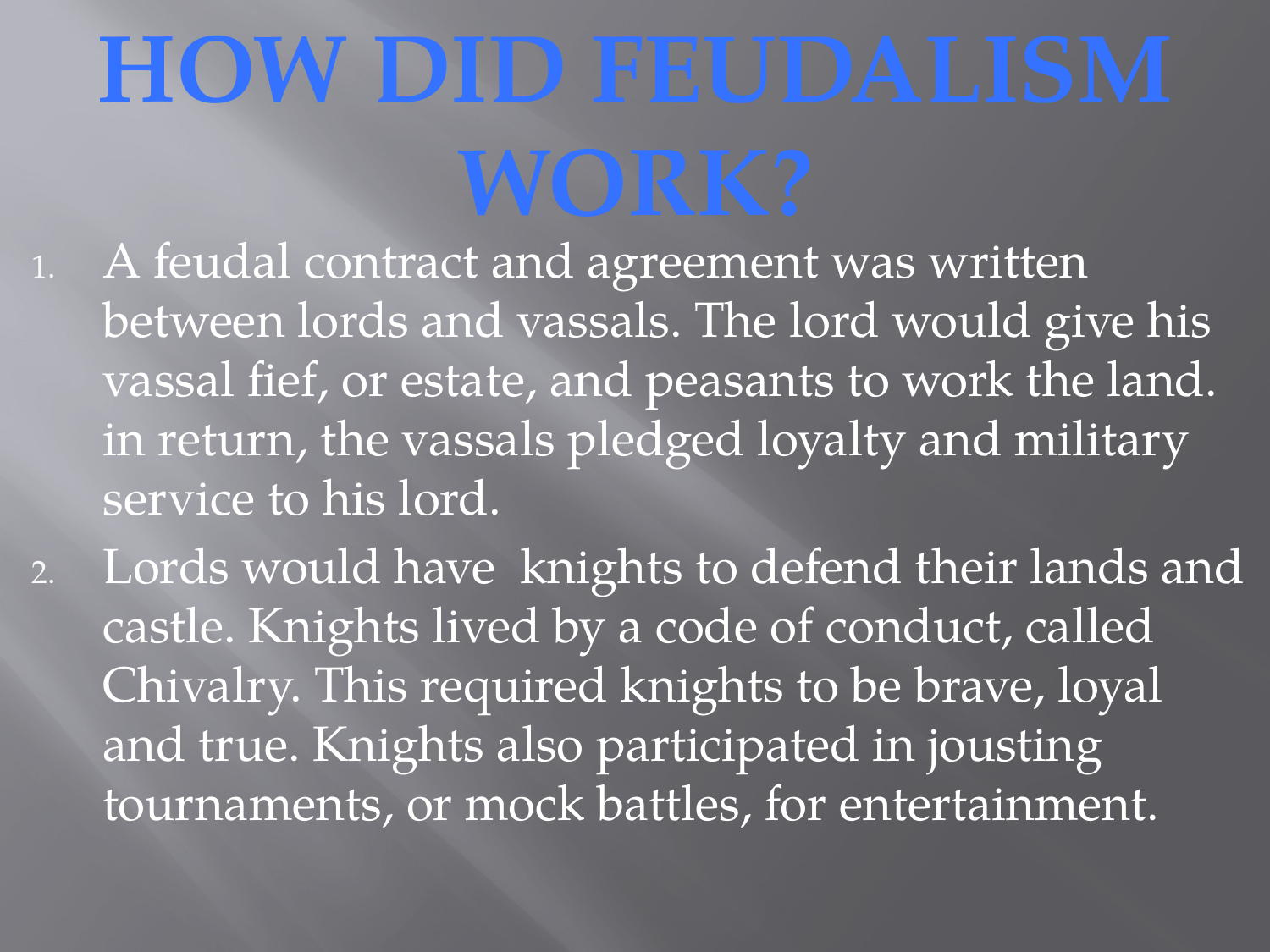

How did feudalism work?
A feudal contract and agreement was written between lords and vassals. The lord would give his vassal fief, or estate, and peasants to work the land. in return, the vassals pledged loyalty and military service to his lord.
Lords would have  knights to defend their lands and castle. Knights lived by a code of conduct, called Chivalry. This required knights to be brave, loyal and true. Knights also participated in jousting tournaments, or mock battles, for entertainment.